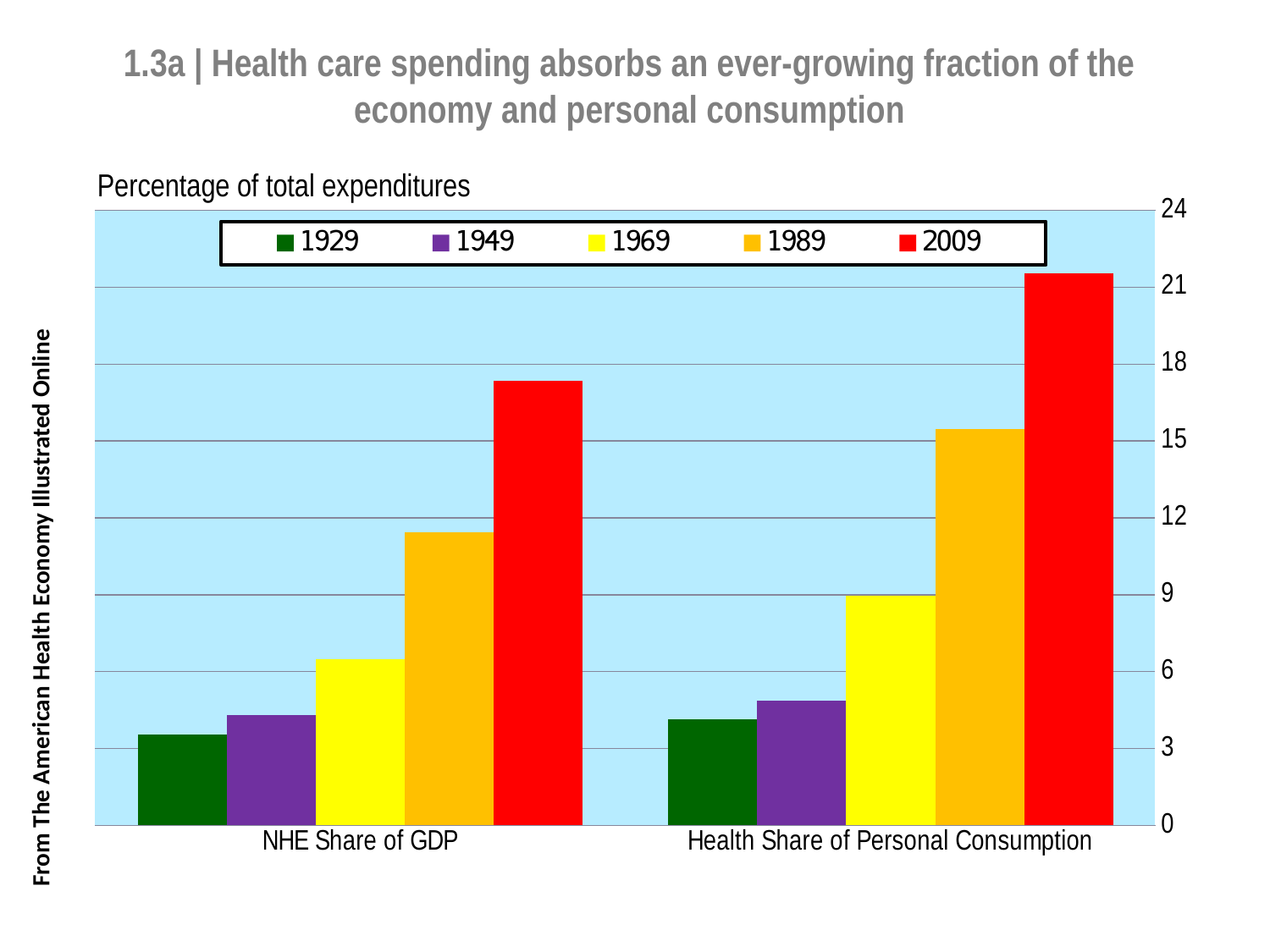

# 1.3a | Health care spending absorbs an ever-growing fraction of the economy and personal consumption

### Chart:

| Category | 1929  | 1949  | 1969  | 1989  | 2009  |
|---|---|---|---|---|---|
| NHE Share of GDP | 3.549348315441204 | 4.31738317010953 | 6.492303166977155 | 11.443961327041023 | 17.347678926889493 |
| Health Share of Personal Consumption | 4.1343669250646 | 4.873949579831933 | 8.949545078577337 | 15.464261857047429 | 21.541415639699686 |
Percentage of total expenditures
From The American Health Economy Illustrated Online